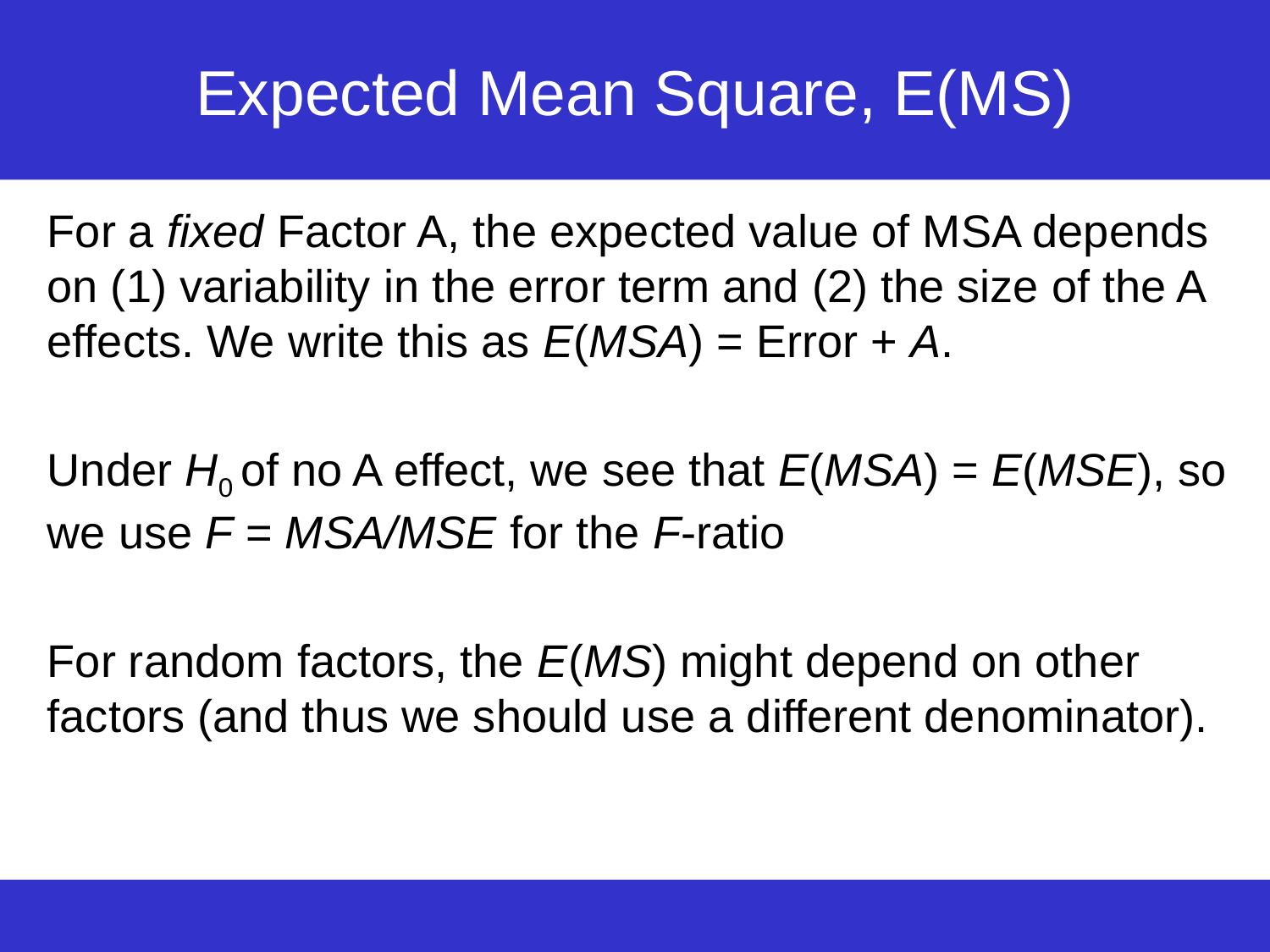

# Expected Mean Square, E(MS)
For a fixed Factor A, the expected value of MSA depends on (1) variability in the error term and (2) the size of the A effects. We write this as E(MSA) = Error + A.

Under H0 of no A effect, we see that E(MSA) = E(MSE), so we use F = MSA/MSE for the F-ratio

For random factors, the E(MS) might depend on other factors (and thus we should use a different denominator).